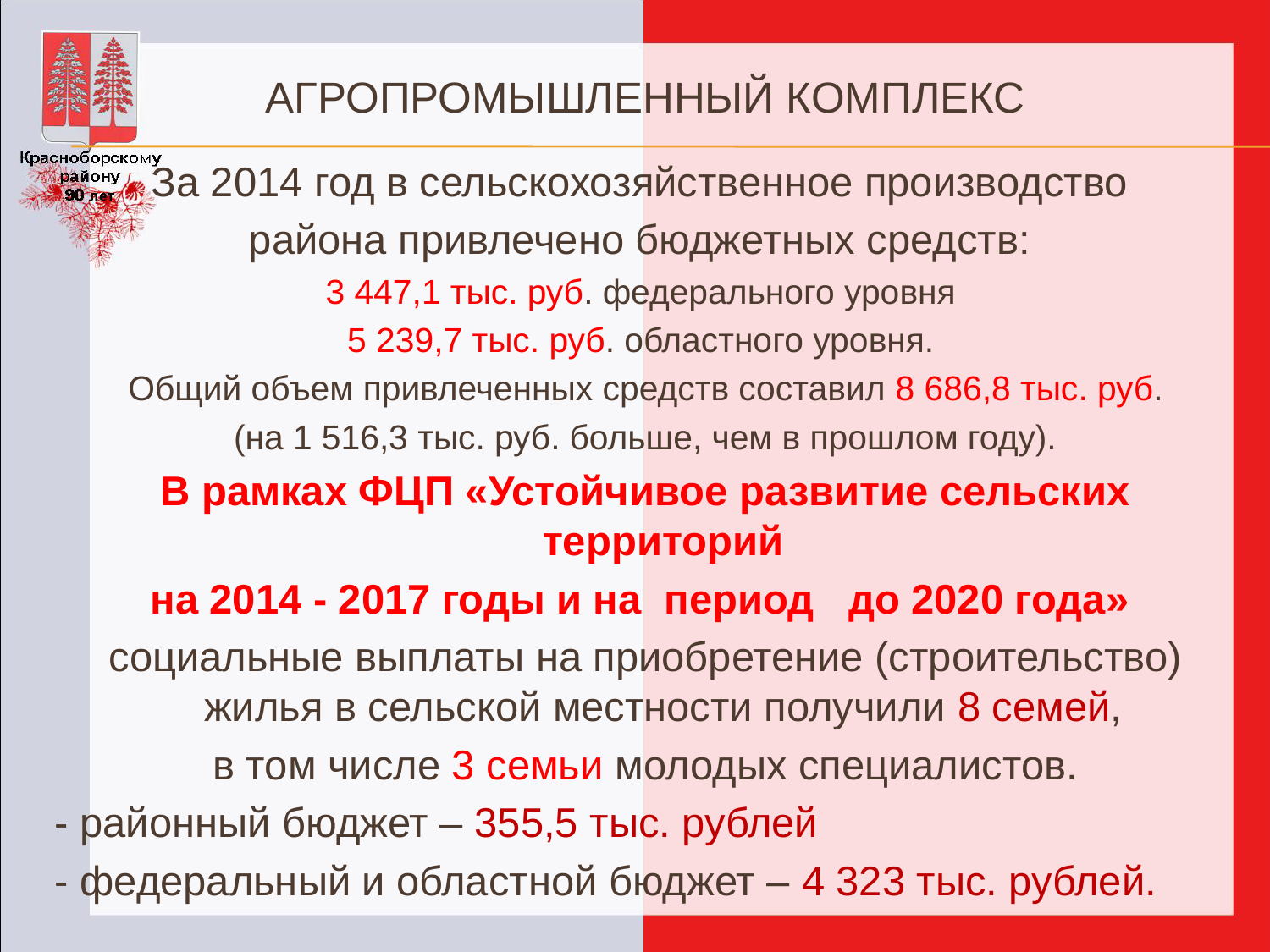

# Агропромышленный комплекс
За 2014 год в сельскохозяйственное производство
района привлечено бюджетных средств:
3 447,1 тыс. руб. федерального уровня
5 239,7 тыс. руб. областного уровня.
Общий объем привлеченных средств составил 8 686,8 тыс. руб.
 (на 1 516,3 тыс. руб. больше, чем в прошлом году).
В рамках ФЦП «Устойчивое развитие сельских территорий
на 2014 - 2017 годы и на  период   до 2020 года»
социальные выплаты на приобретение (строительство) жилья в сельской местности получили 8 семей,
в том числе 3 семьи молодых специалистов.
- районный бюджет – 355,5 тыс. рублей
- федеральный и областной бюджет – 4 323 тыс. рублей.